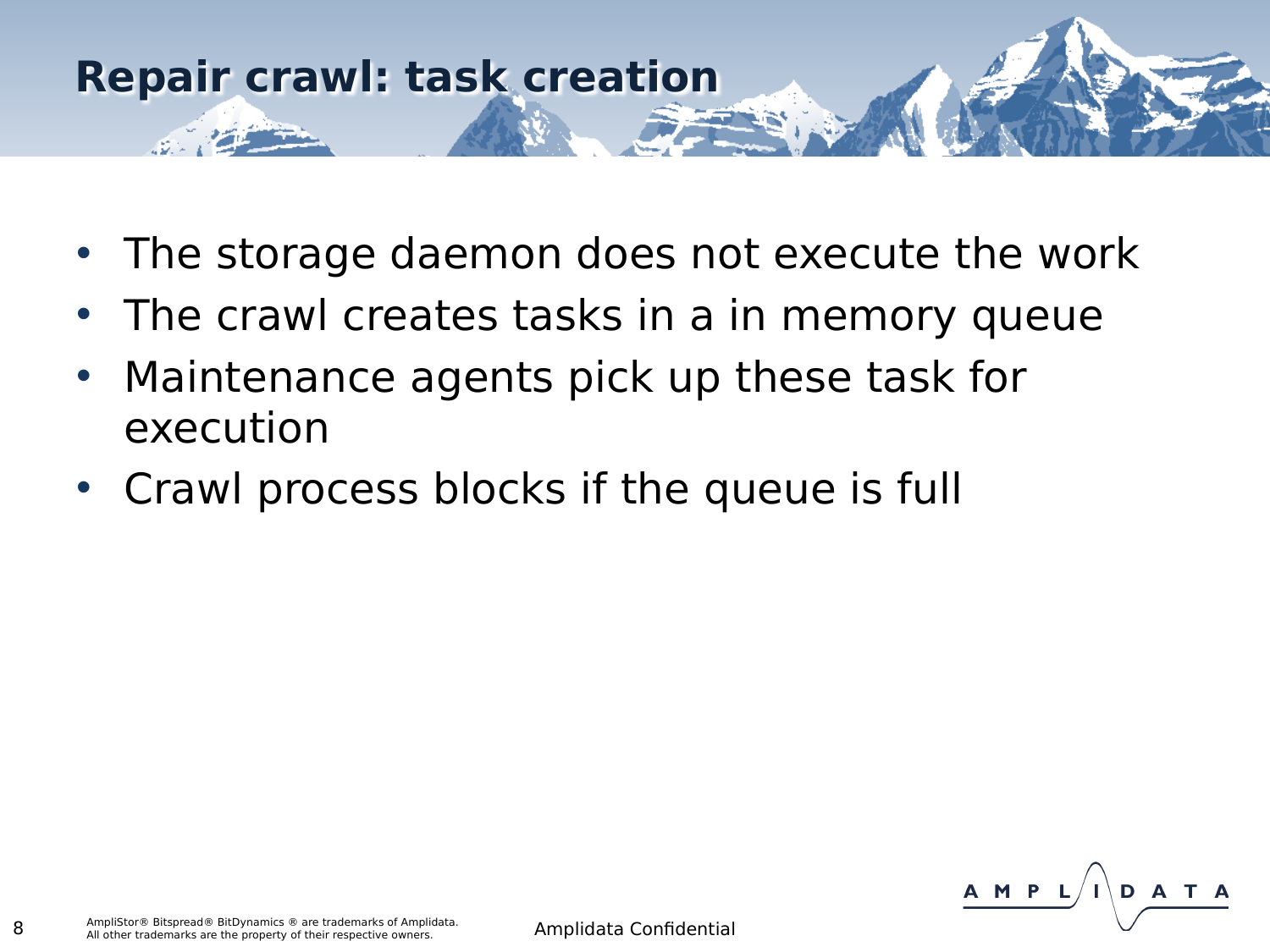

# Repair crawl: task creation
The storage daemon does not execute the work
The crawl creates tasks in a in memory queue
Maintenance agents pick up these task for execution
Crawl process blocks if the queue is full
8
Amplidata Confidential